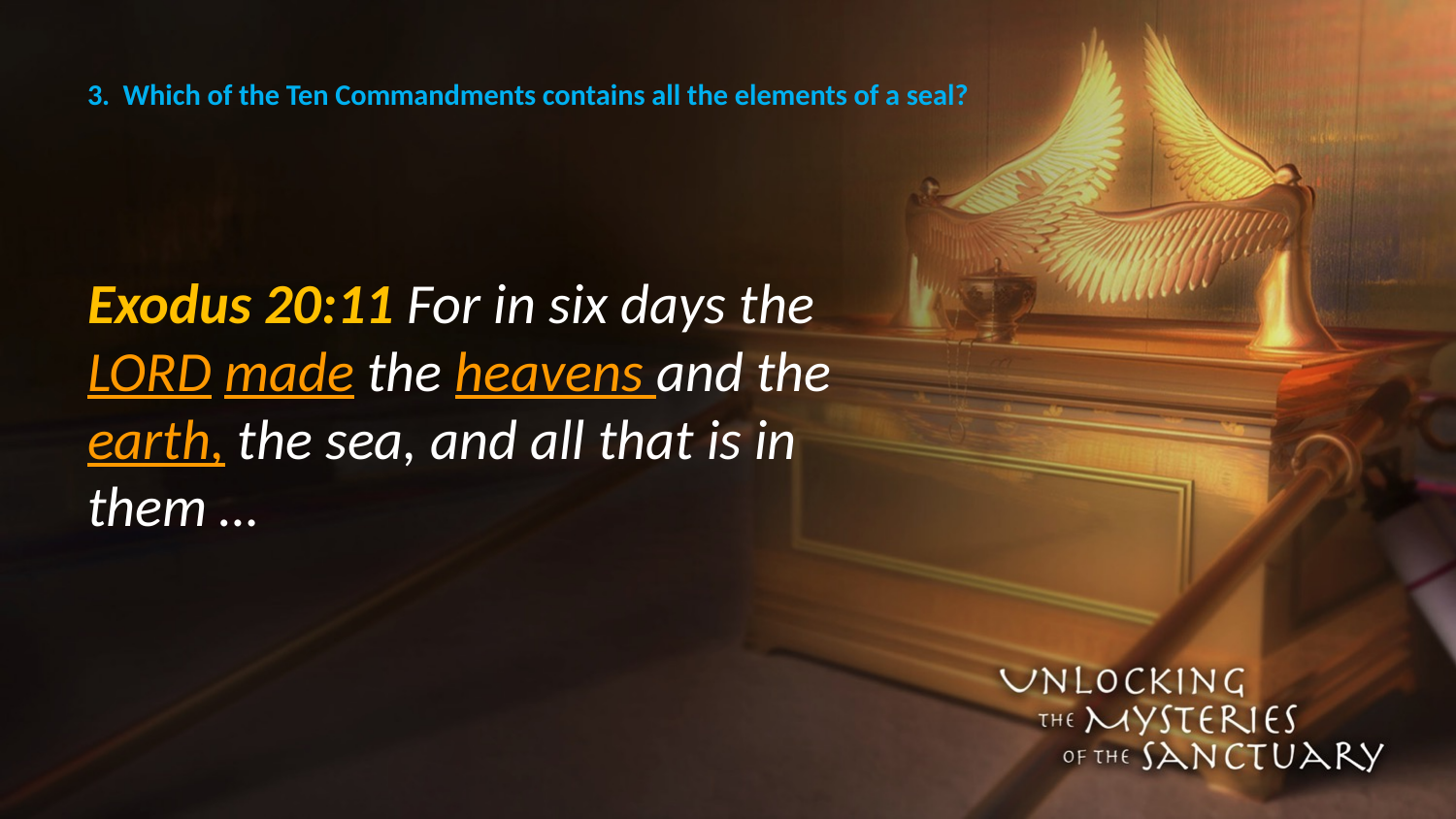

# 3.  Which of the Ten Commandments contains all the elements of a seal?

Exodus 20:11 For in six days the LORD made the heavens and the earth, the sea, and all that is in them …